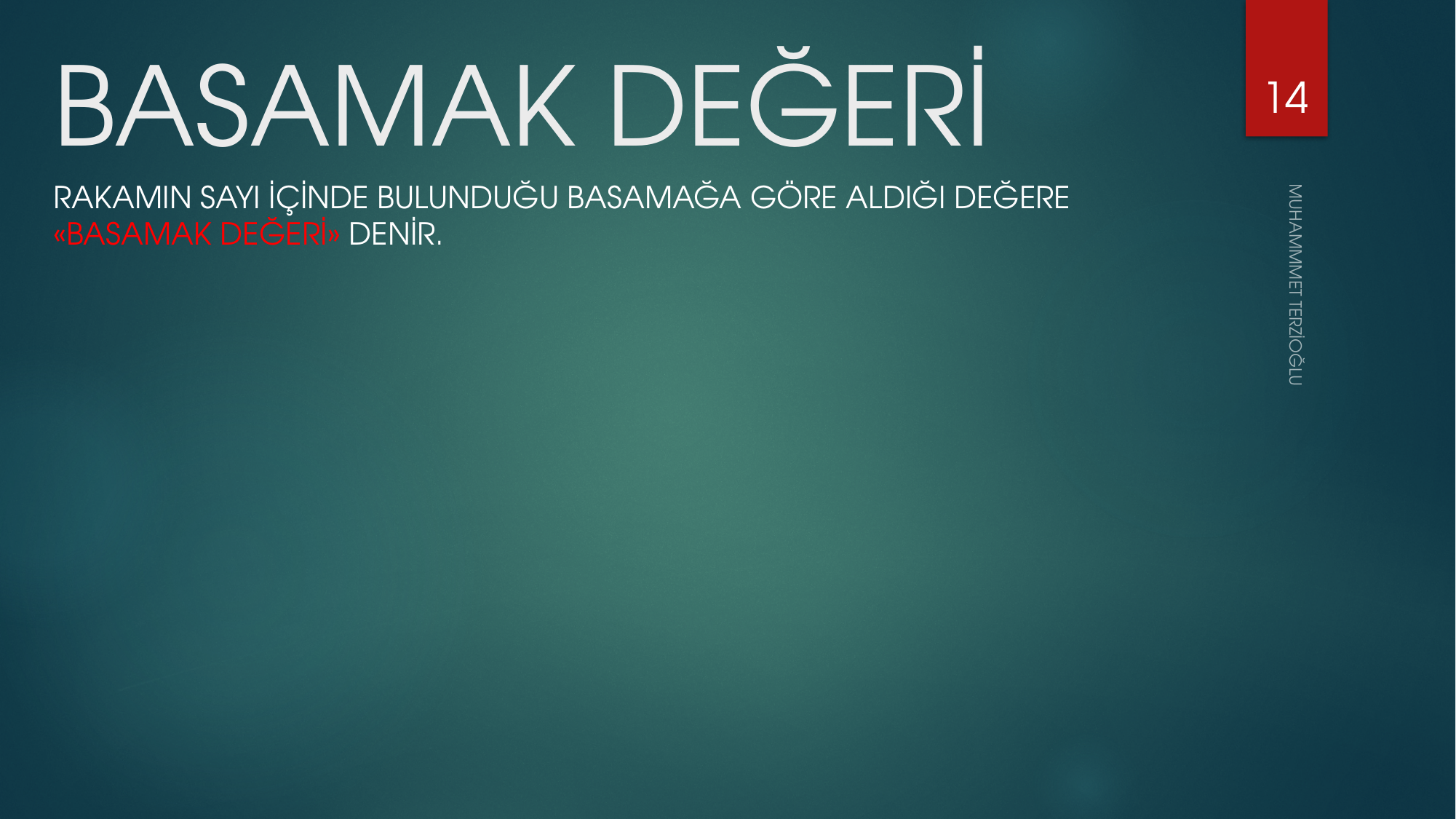

# BASAMAK DEĞERİ
14
rakamın sayı içinde bulunduğu basamağa göre aldığı değere «basamak değeri» denir.
MUHAMMMET TERZİOĞLU